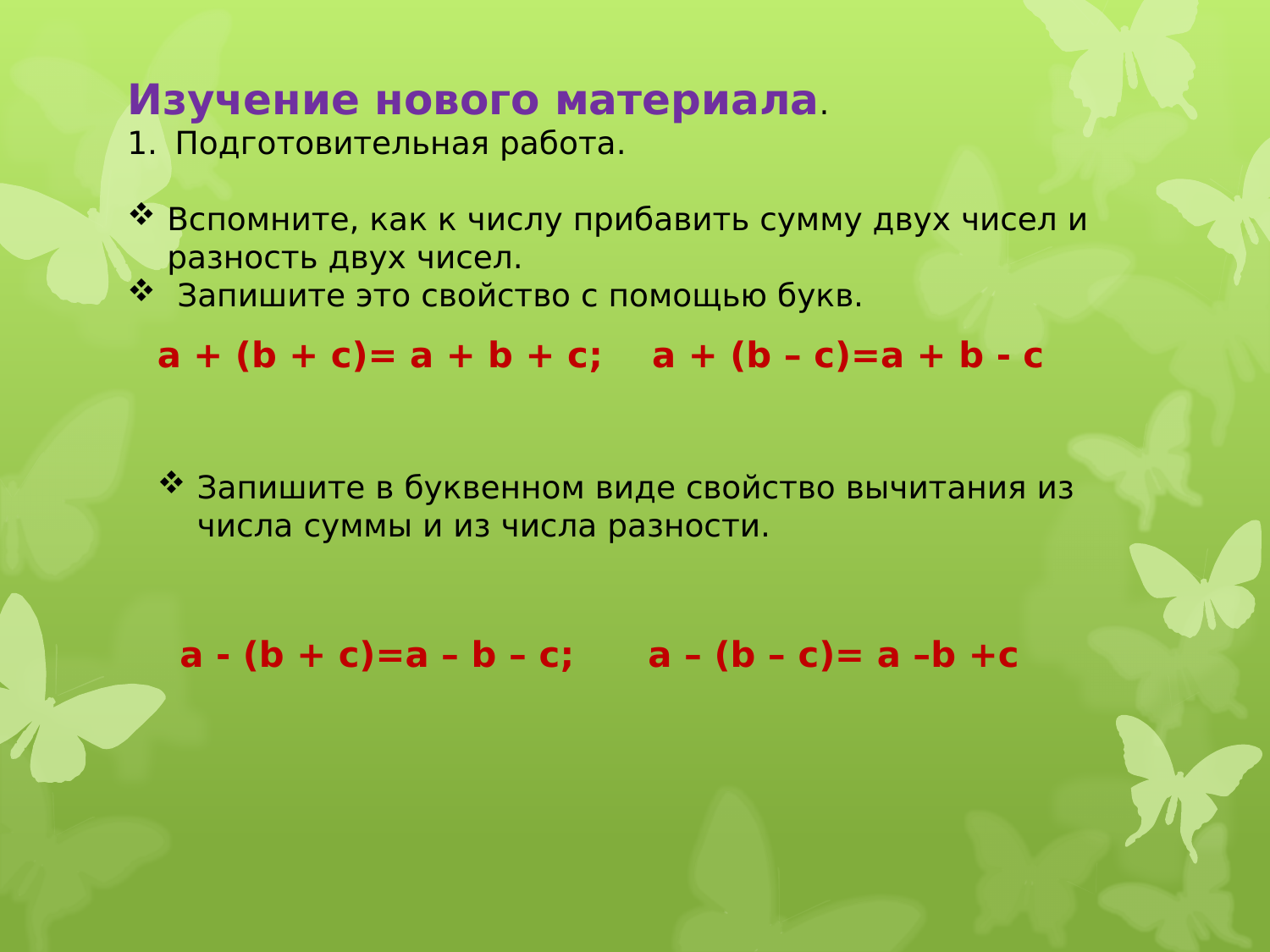

Изучение нового материала.
Подготовительная работа.

Вспомните, как к числу прибавить сумму двух чисел и разность двух чисел.
 Запишите это свойство с помощью букв.

a + (b + c)= a + b + c;    a + (b – c)=a + b - c
Запишите в буквенном виде свойство вычитания из числа суммы и из числа разности.
a - (b + c)=a – b – c;      a – (b – c)= a –b +c